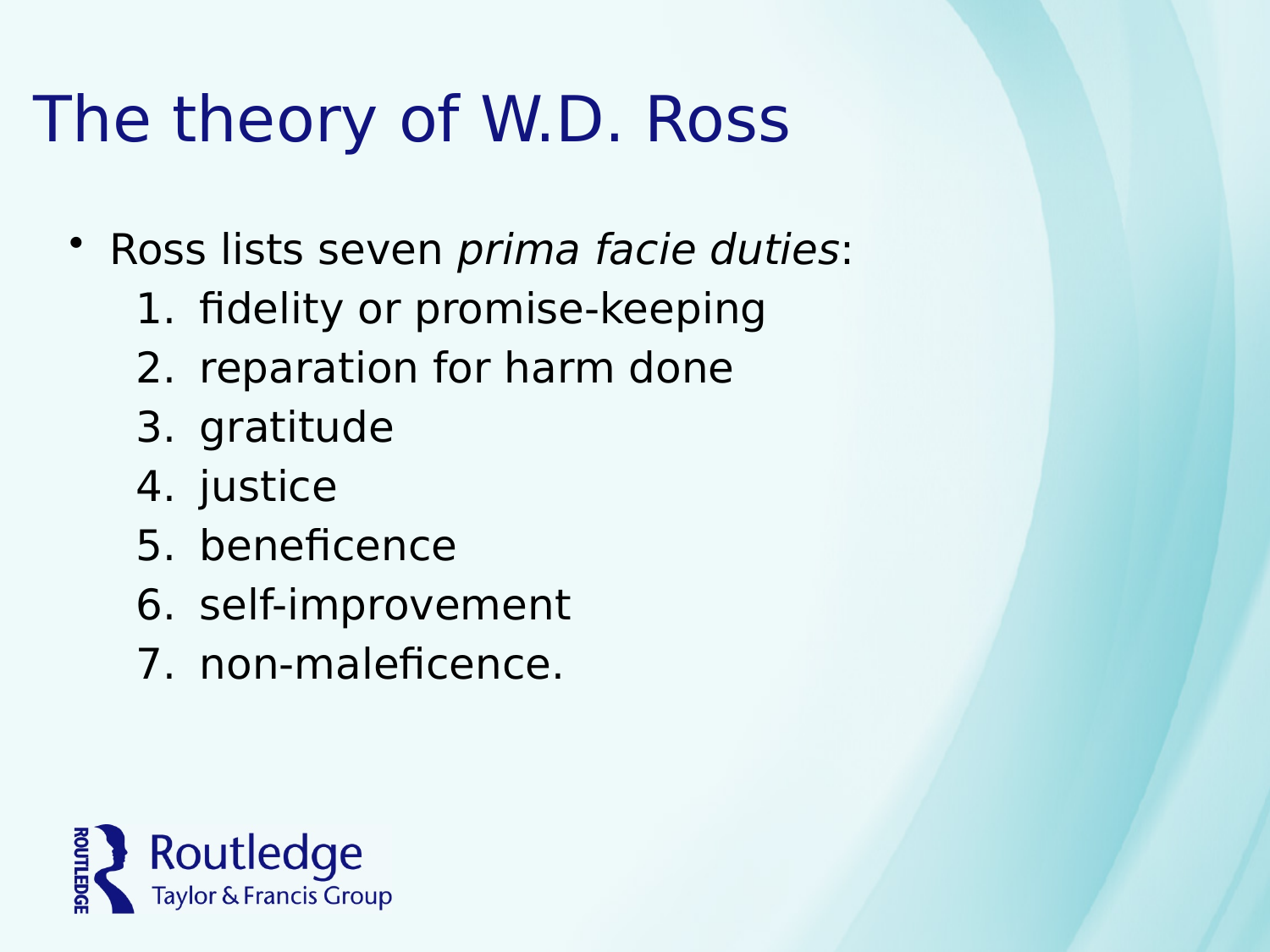

# The theory of W.D. Ross
Ross lists seven prima facie duties:
fidelity or promise-keeping
reparation for harm done
gratitude
justice
beneficence
self-improvement
non-maleficence.